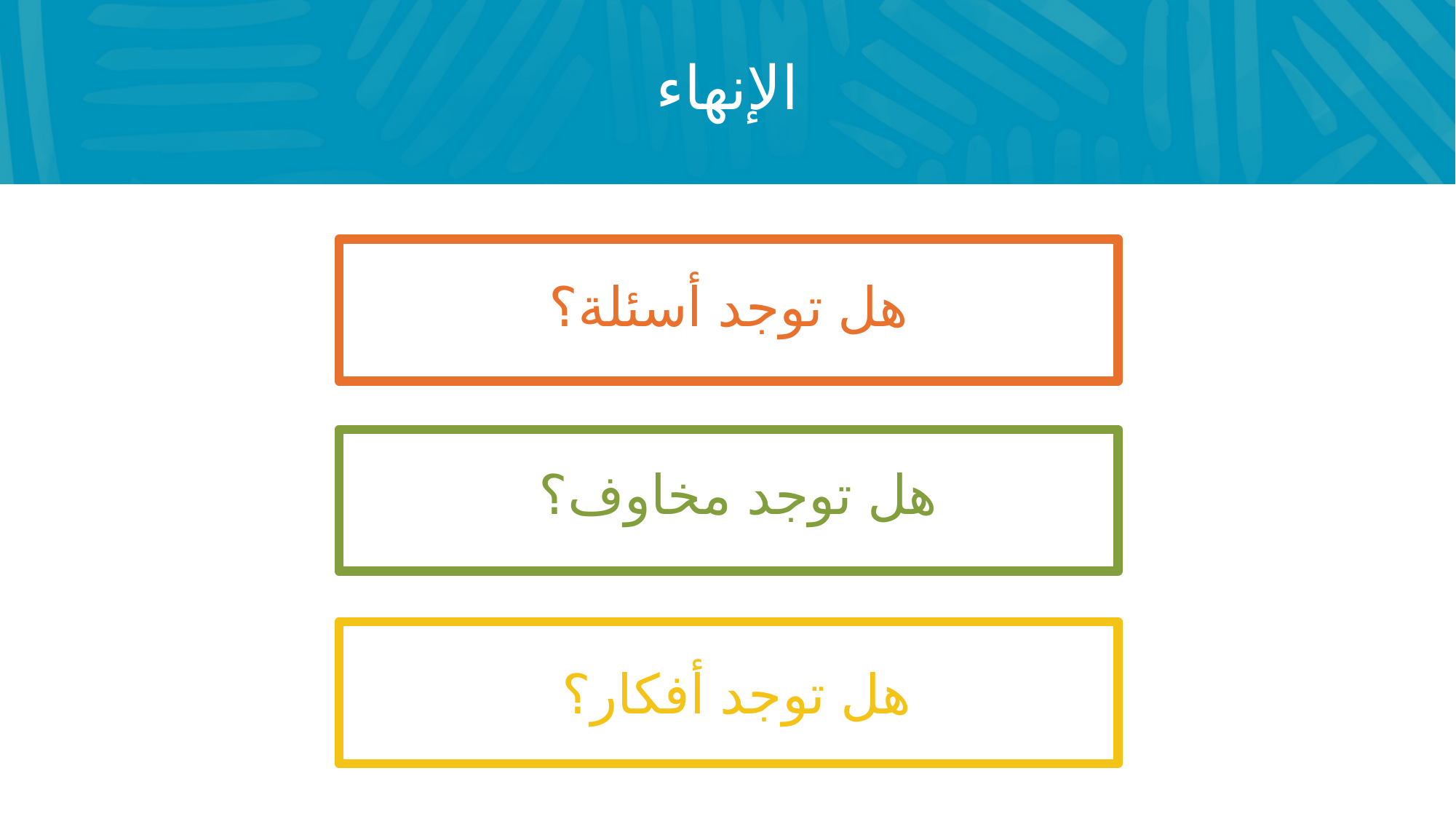

# الإنهاء
هل توجد أسئلة؟

هل توجد مخاوف؟

هل توجد أفكار؟